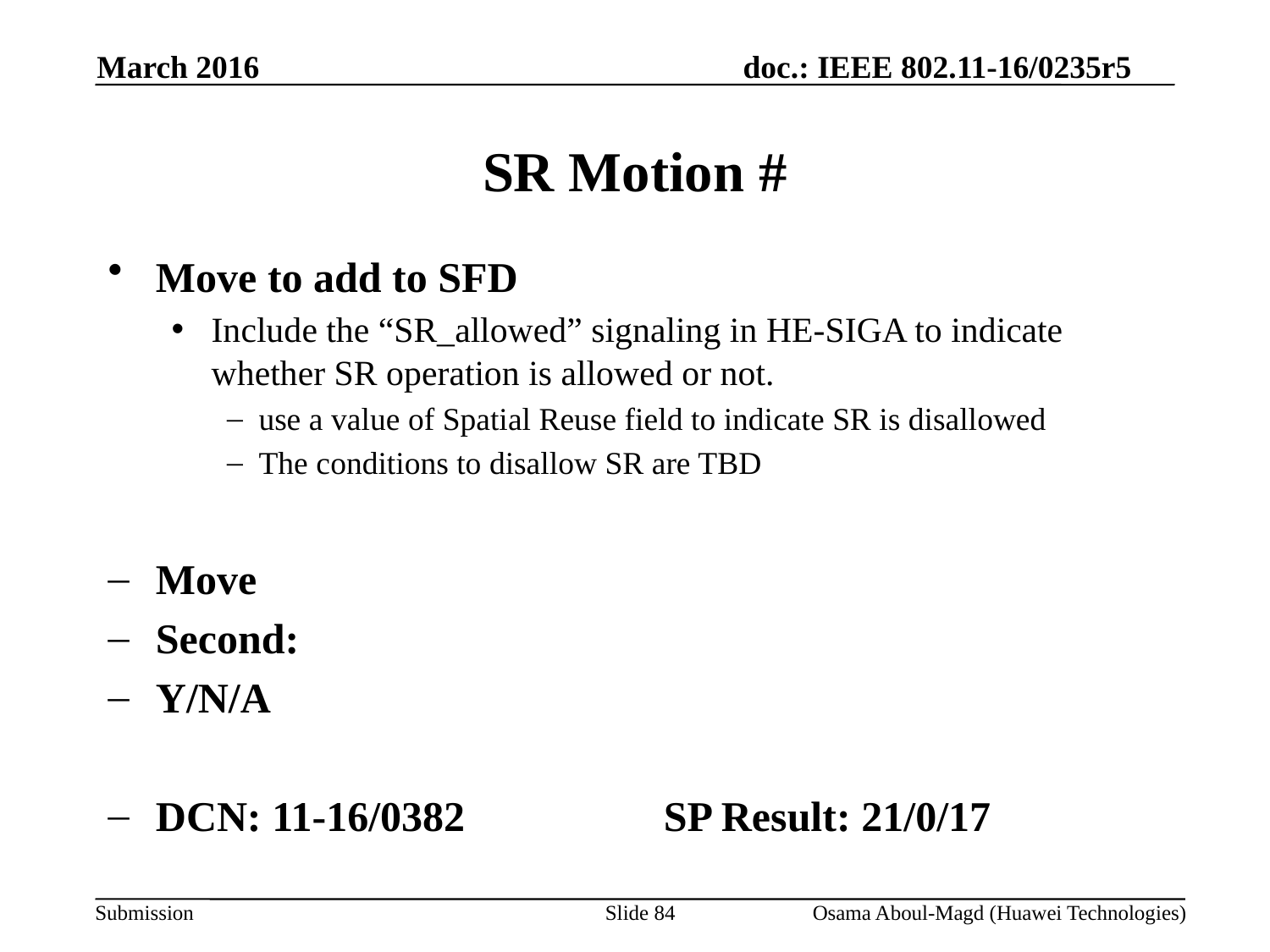

March 2016
# SR Motion #
Move to add to SFD
Include the “SR_allowed” signaling in HE-SIGA to indicate whether SR operation is allowed or not.
use a value of Spatial Reuse field to indicate SR is disallowed
The conditions to disallow SR are TBD

Move
Second:
Y/N/A

DCN: 11-16/0382		SP Result: 21/0/17

Slide 84
Osama Aboul-Magd (Huawei Technologies)